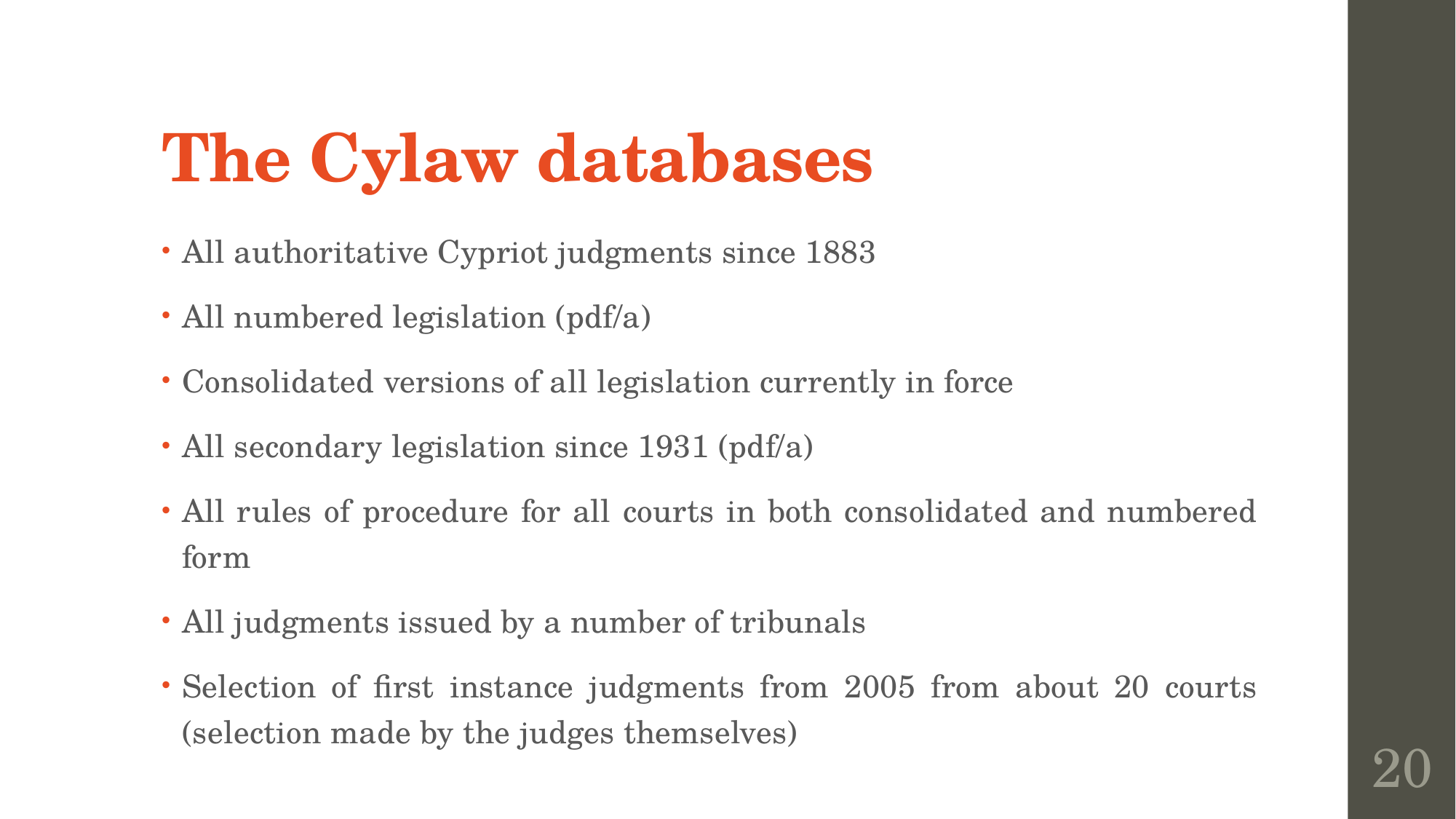

# The Cylaw databases
All authoritative Cypriot judgments since 1883
All numbered legislation (pdf/a)
Consolidated versions of all legislation currently in force
All secondary legislation since 1931 (pdf/a)
All rules of procedure for all courts in both consolidated and numbered form
All judgments issued by a number of tribunals
Selection of first instance judgments from 2005 from about 20 courts (selection made by the judges themselves)

20